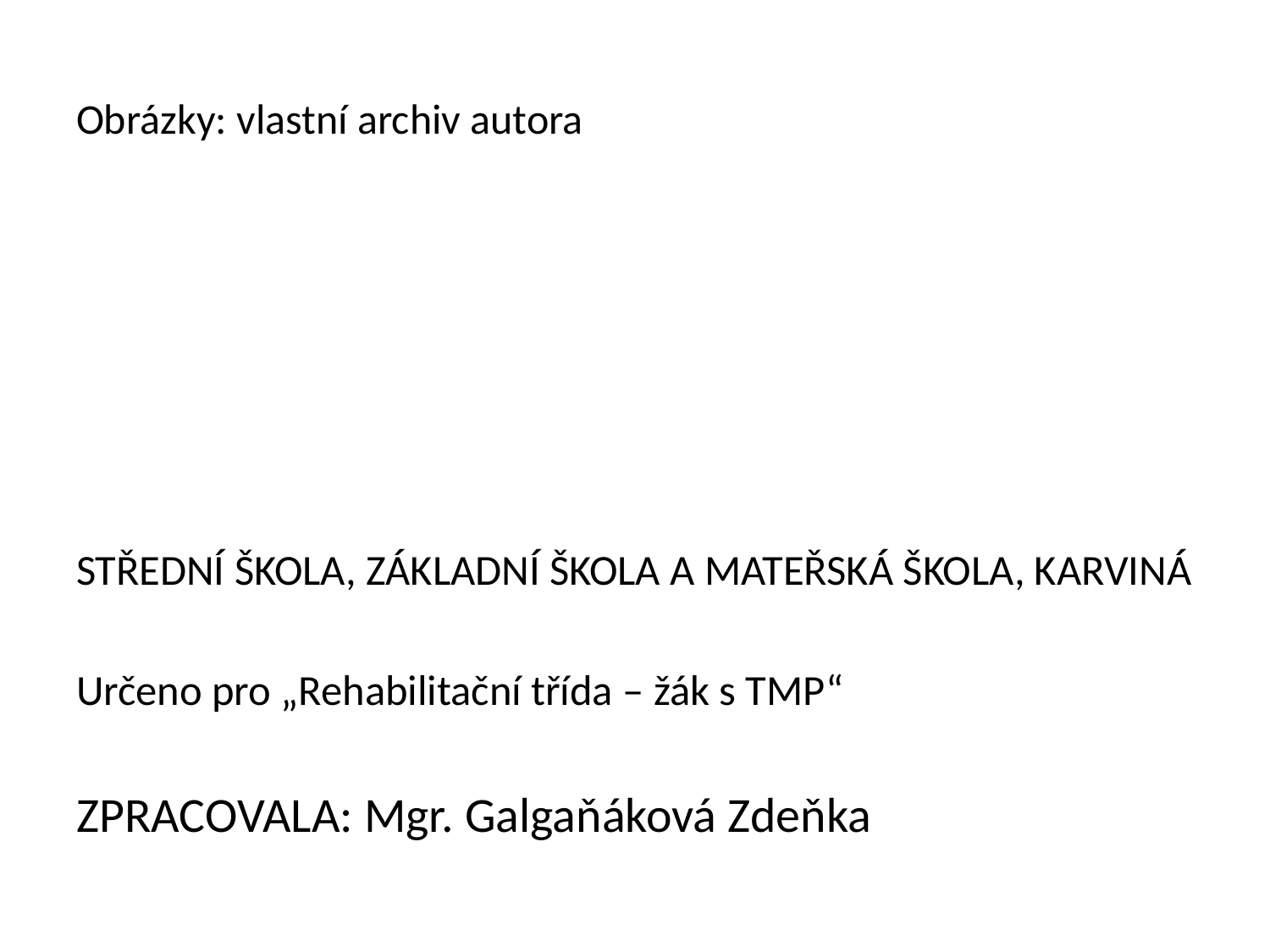

# Obrázky: vlastní archiv autora

Střední škola, Základní škola a Mateřská škola, Karviná

Určeno pro „Rehabilitační třída – žák s TMP“

ZPRACOVALA: Mgr. Galgaňáková Zdeňka